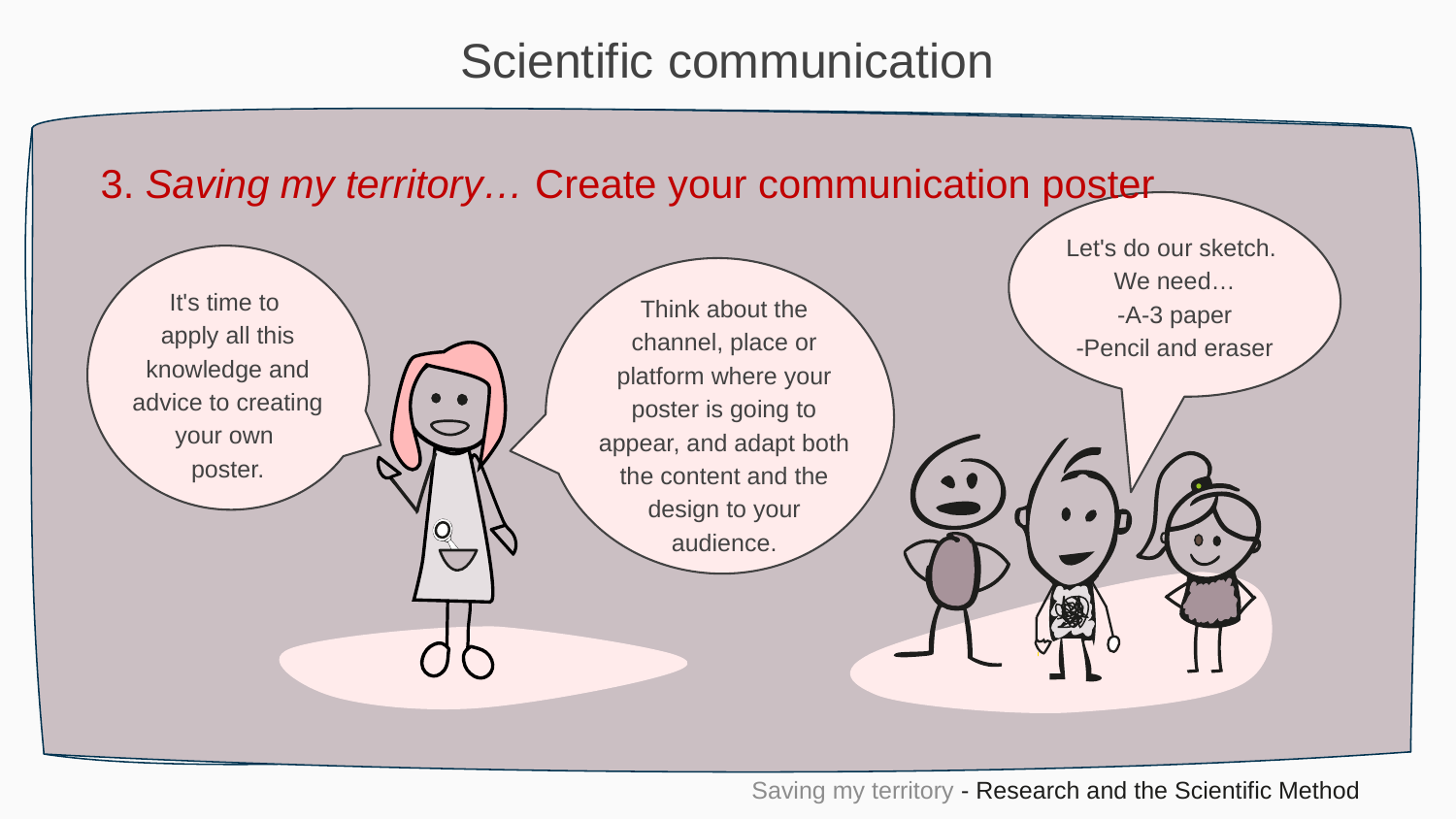

Scientific communication

3. Saving my territory… Create your communication poster
Let's do our sketch.
We need…
-A-3 paper
-Pencil and eraser

It's time to
apply all this knowledge and advice to creating your own
poster.
Think about the channel, place or platform where your poster is going to appear, and adapt both the content and the design to your audience.

Saving my territory - Research and the Scientific Method